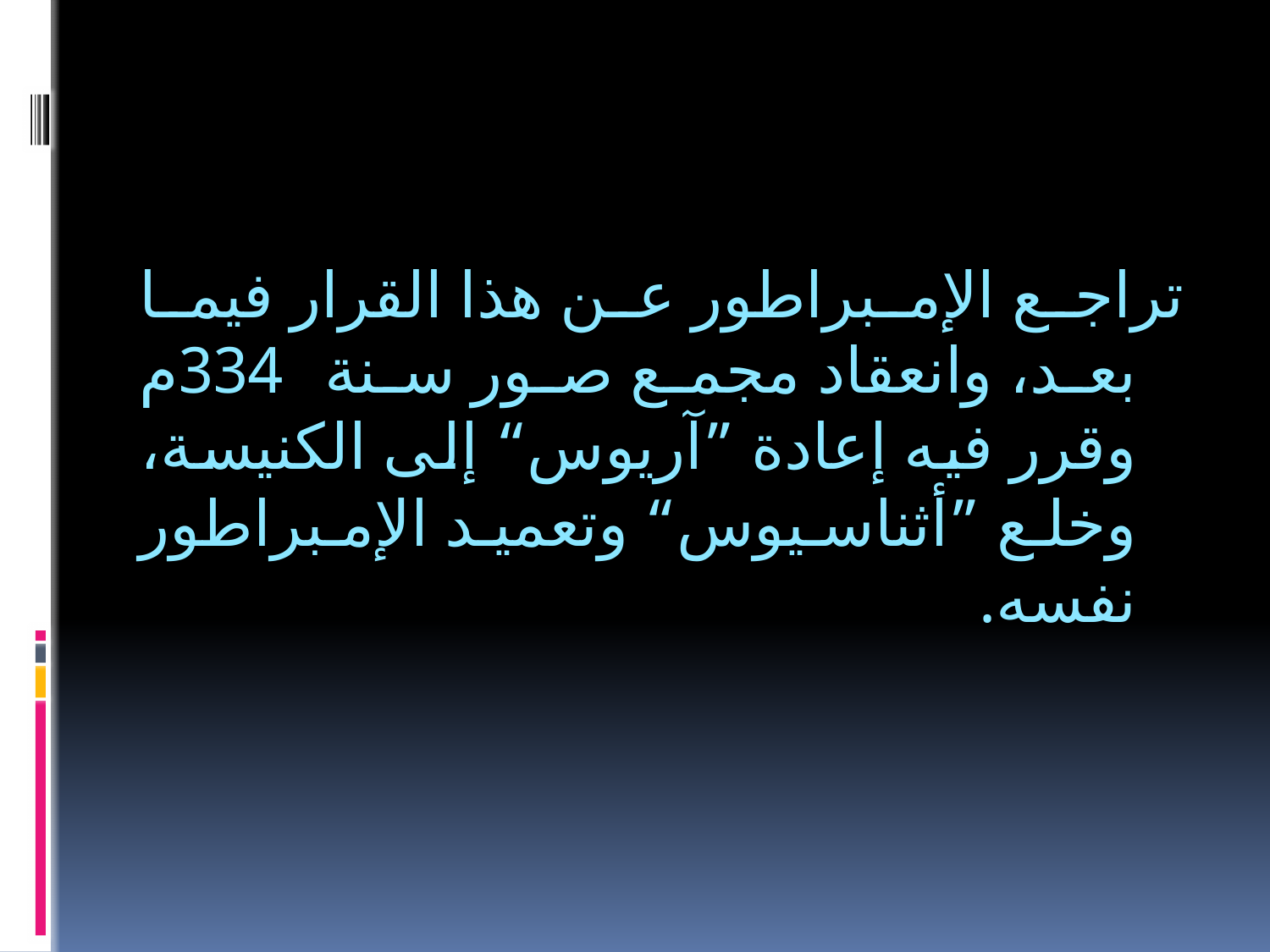

تراجع الإمبراطور عن هذا القرار فيما بعد، وانعقاد مجمع صور سنة 334م وقرر فيه إعادة ”آريوس“ إلى الكنيسة، وخلع ”أثناسيوس“ وتعميد الإمبراطور نفسه.